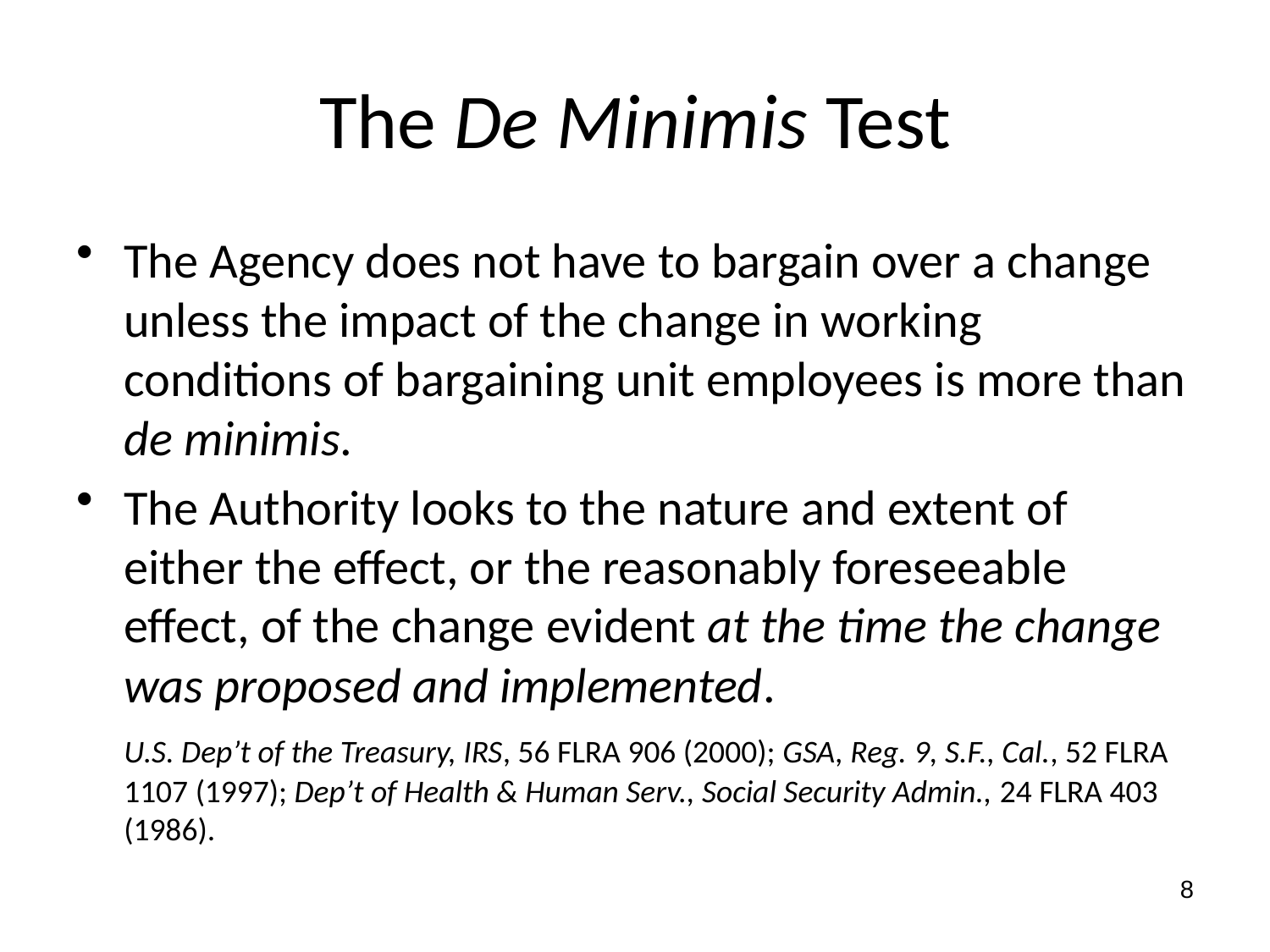

# The De Minimis Test
The Agency does not have to bargain over a change unless the impact of the change in working conditions of bargaining unit employees is more than de minimis.
The Authority looks to the nature and extent of either the effect, or the reasonably foreseeable effect, of the change evident at the time the change was proposed and implemented.
	U.S. Dep’t of the Treasury, IRS, 56 FLRA 906 (2000); GSA, Reg. 9, S.F., Cal., 52 FLRA 1107 (1997); Dep’t of Health & Human Serv., Social Security Admin., 24 FLRA 403 (1986).
8